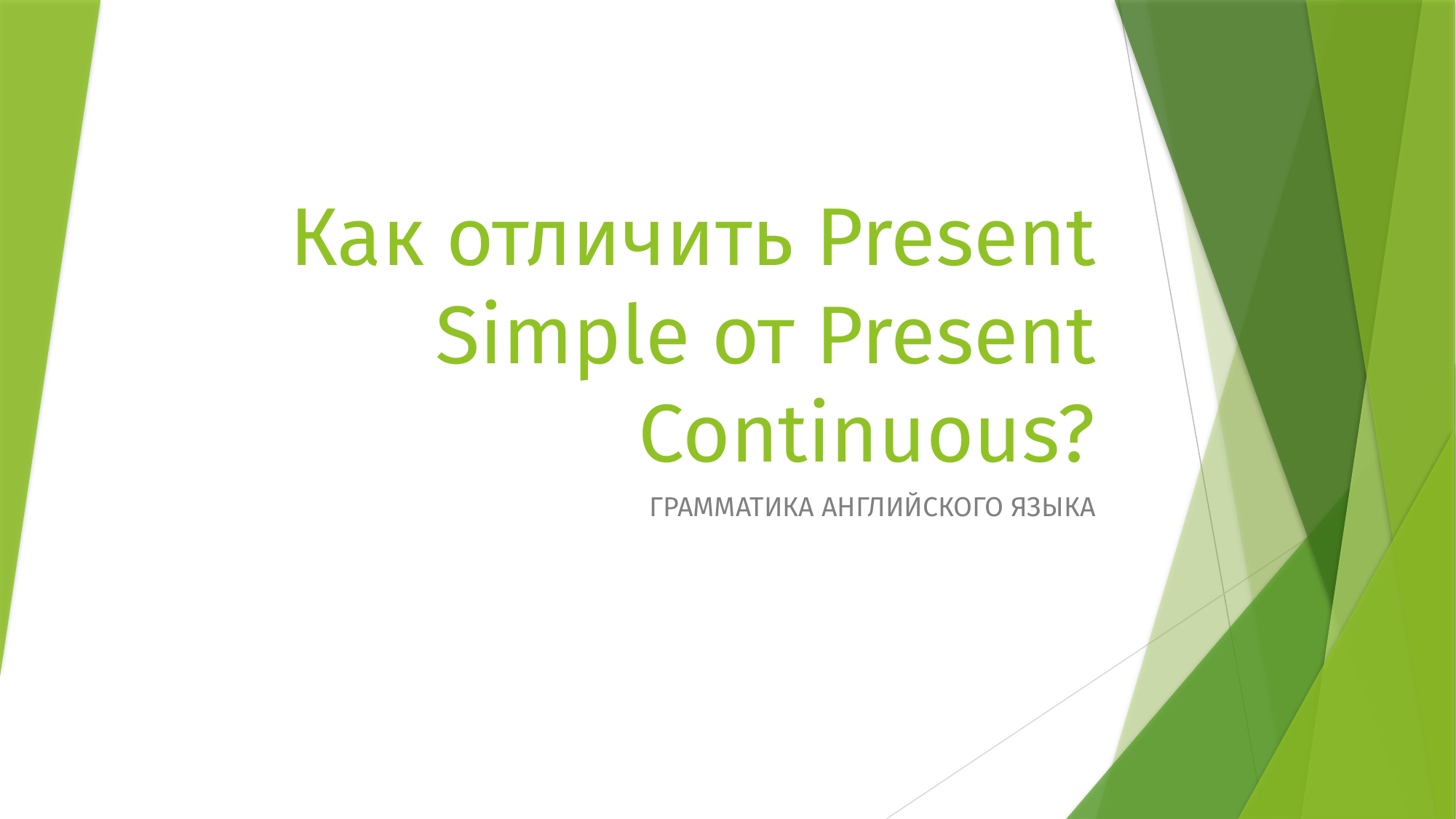

# Как отличить Present Simple от Present Continuous?
ГРАММАТИКА АНГЛИЙСКОГО ЯЗЫКА